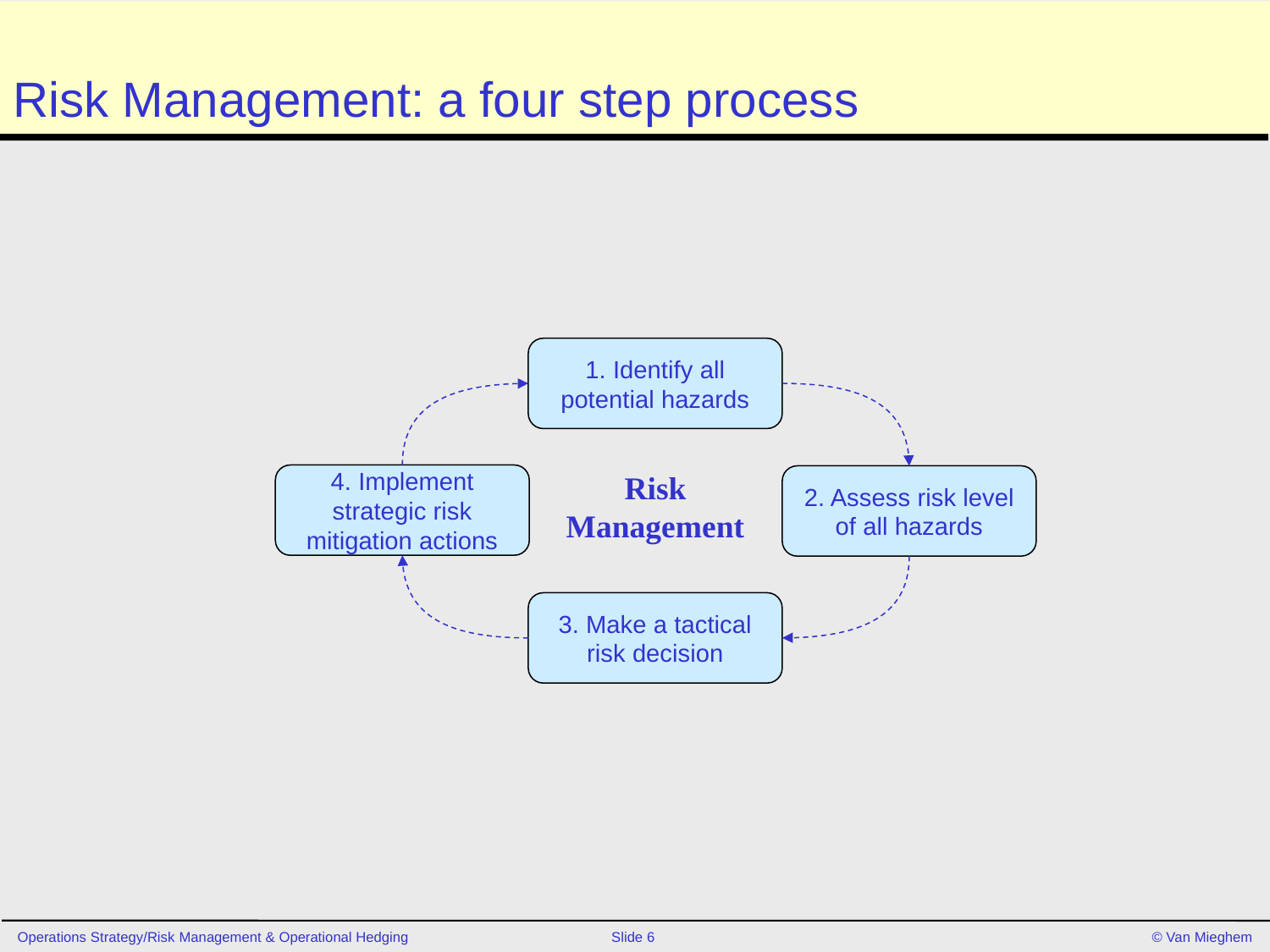

# Risk Management: a four step process
Risk
Management
1. Identify all potential hazards
4. Implement strategic risk mitigation actions
2. Assess risk level of all hazards
3. Make a tactical risk decision